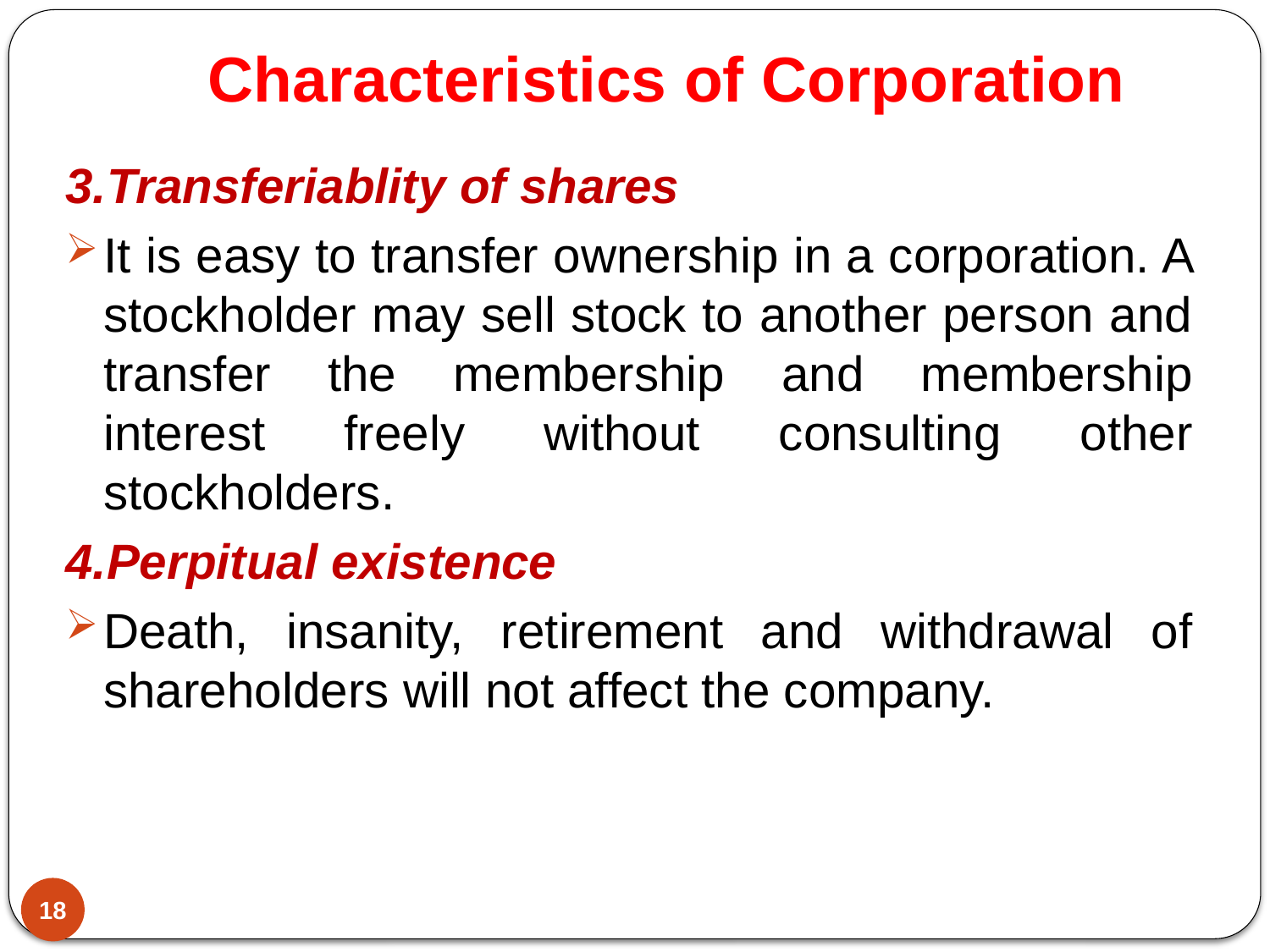

# Characteristics of Corporation
3.Transferiablity of shares
It is easy to transfer ownership in a corporation. A stockholder may sell stock to another person and transfer the membership and membership interest freely without consulting other stockholders.
4.Perpitual existence
Death, insanity, retirement and withdrawal of shareholders will not affect the company.

18